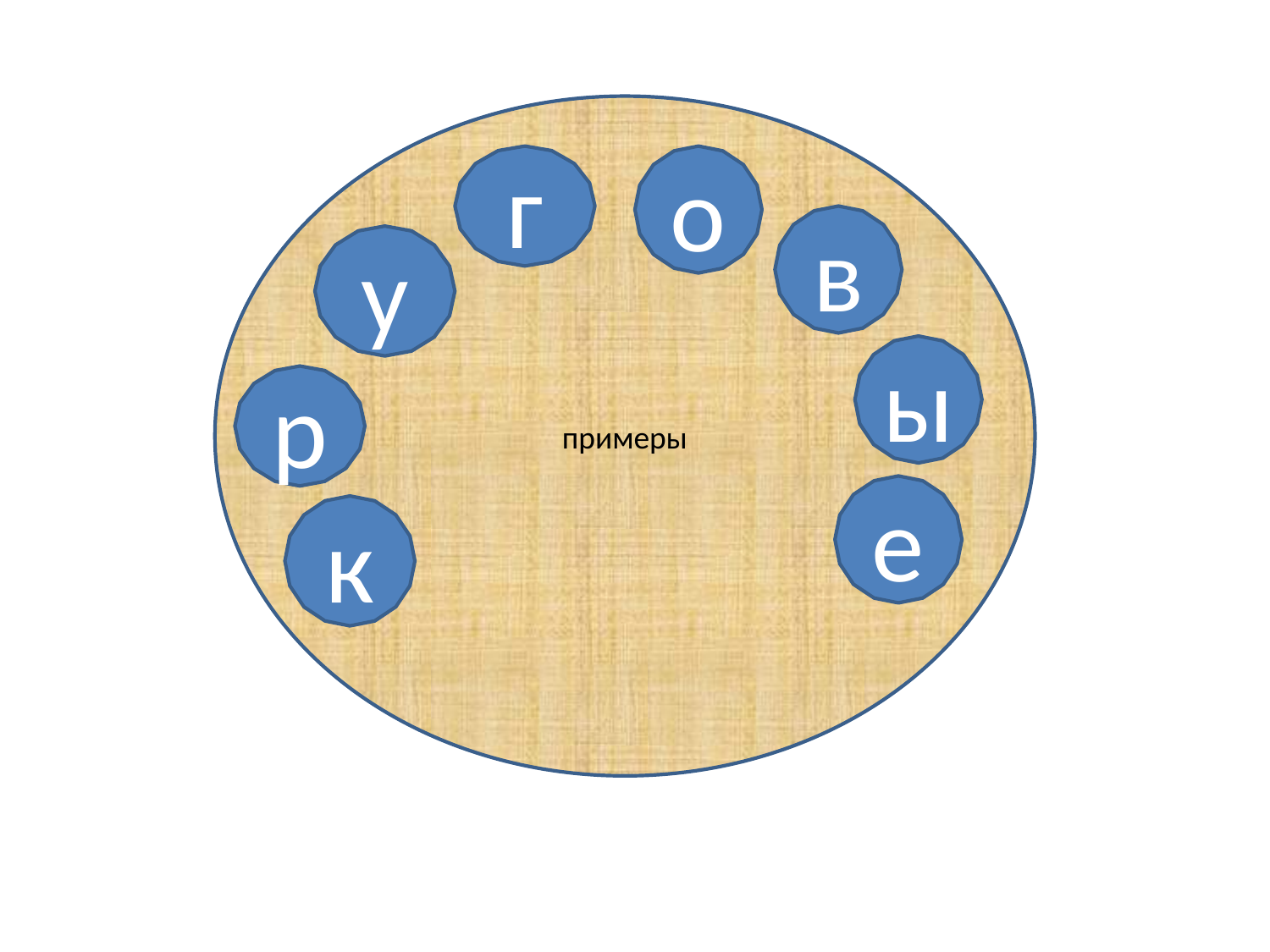

#
примеры
г
о
в
у
ы
р
е
к